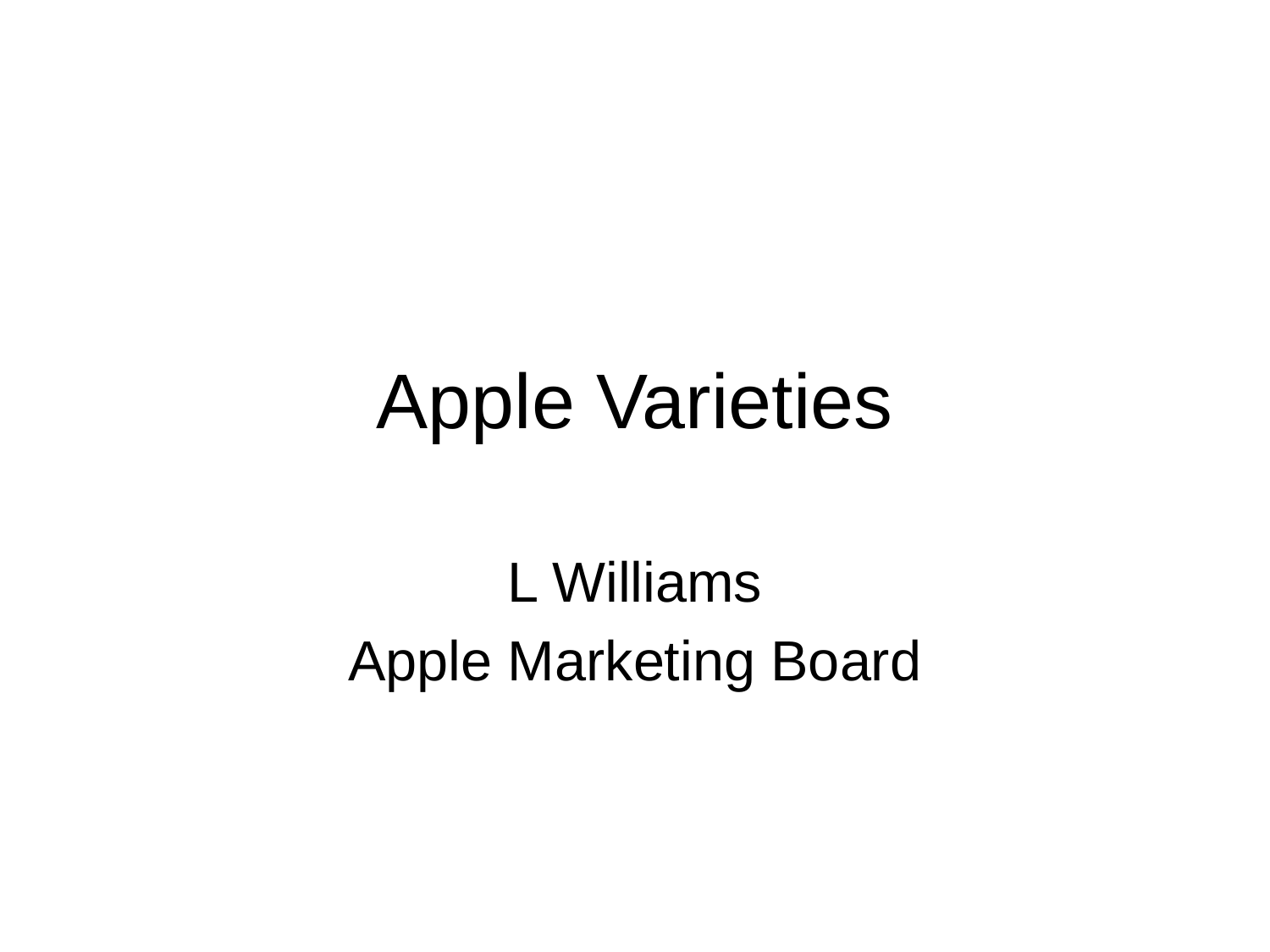

# Apple Varieties
L Williams
Apple Marketing Board